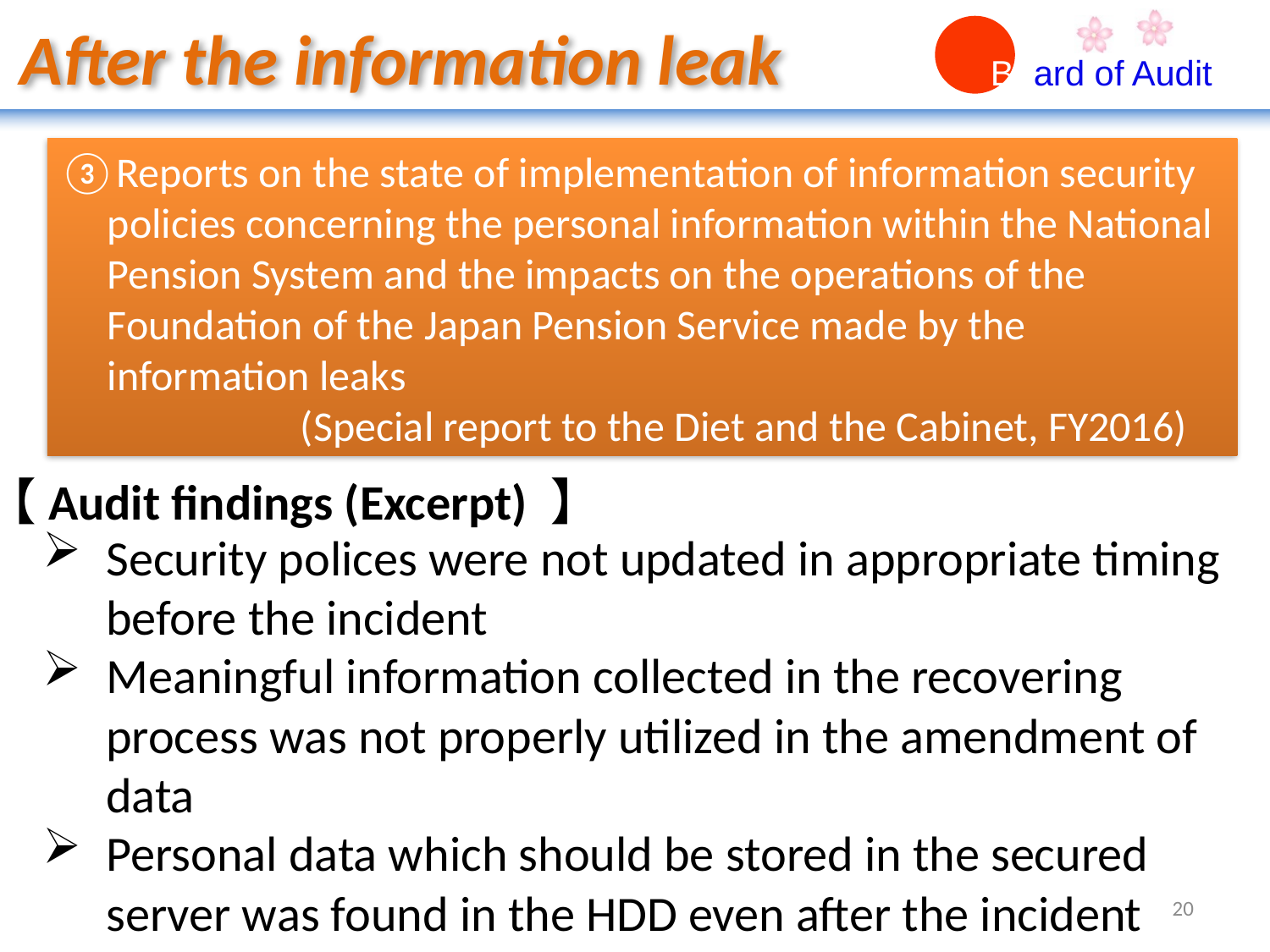

After the information leak
Reports on the state of implementation of information security policies concerning the personal information within the National Pension System and the impacts on the operations of the Foundation of the Japan Pension Service made by the information leaks
 (Special report to the Diet and the Cabinet, FY2016)

Security polices were not updated in appropriate timing before the incident
Meaningful information collected in the recovering process was not properly utilized in the amendment of data
Personal data which should be stored in the secured server was found in the HDD even after the incident
【Audit findings (Excerpt) 】
20